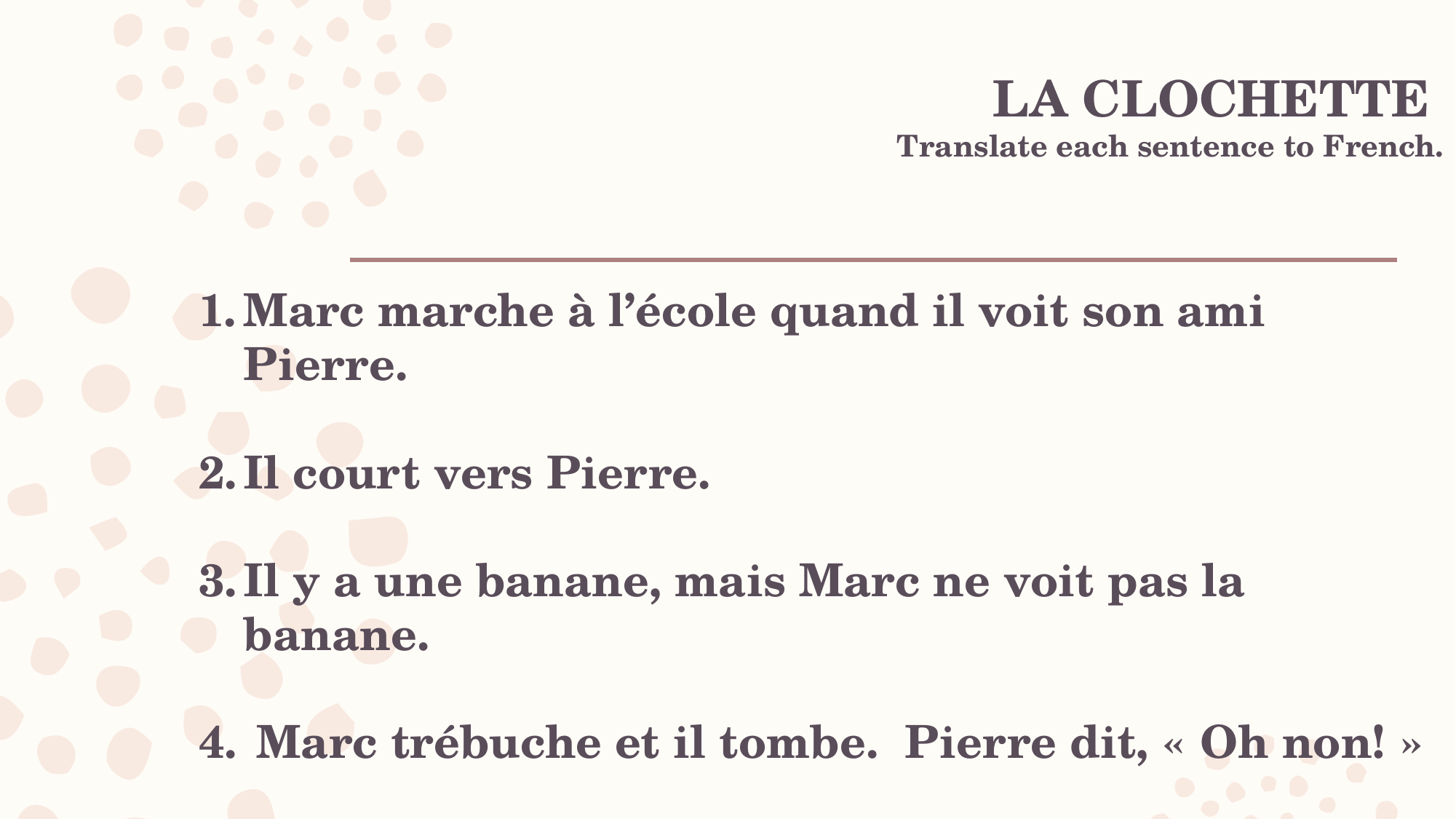

# LA CLOCHETTE Translate each sentence to French.
Marc marche à l’école quand il voit son ami Pierre.

Il court vers Pierre.

Il y a une banane, mais Marc ne voit pas la banane.

 Marc trébuche et il tombe.  Pierre dit, « Oh non! »